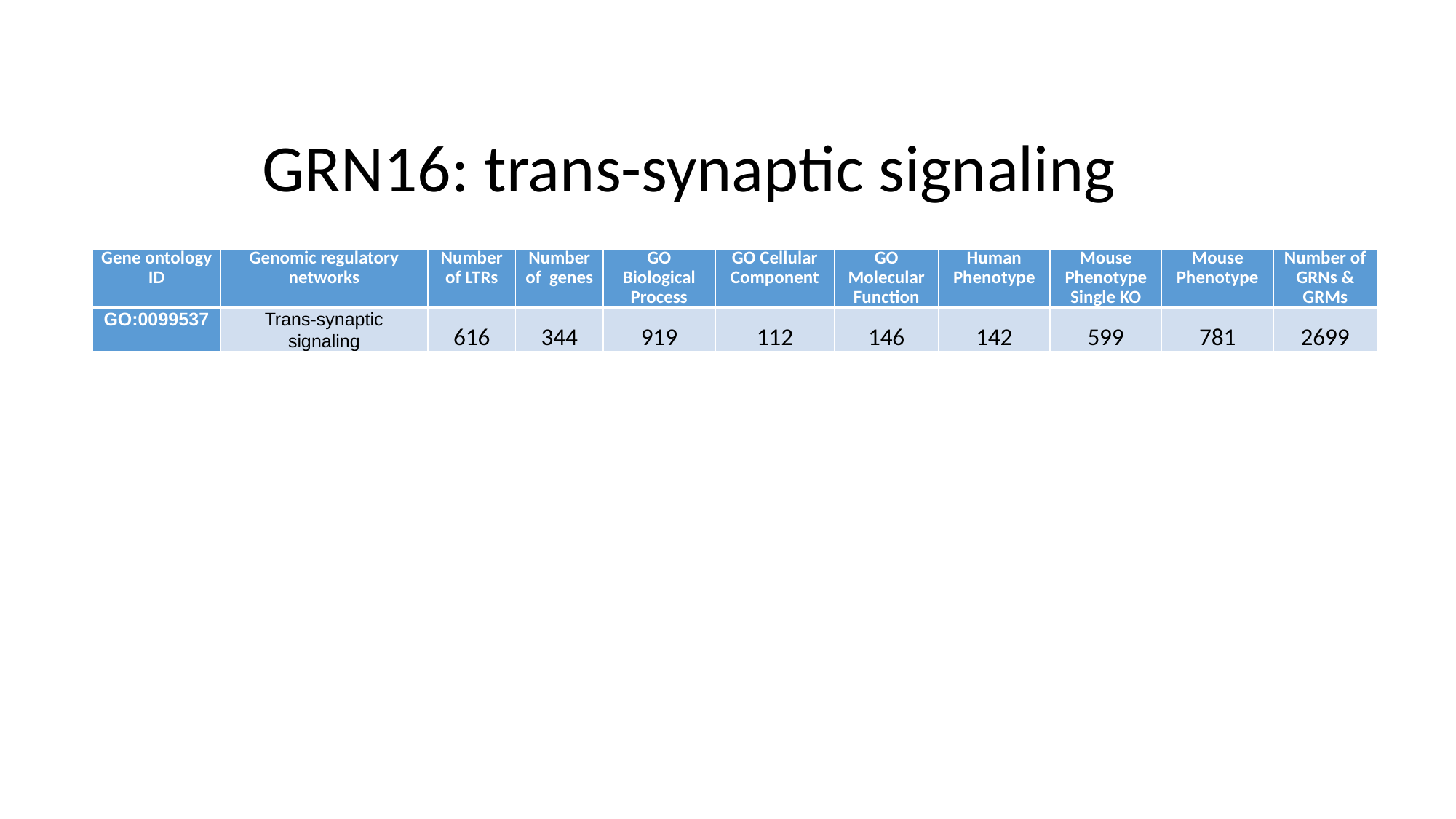

# GRN16: trans-synaptic signaling
| Gene ontology ID | Genomic regulatory networks | Number of LTRs | Number of genes | GO Biological Process | GO Cellular Component | GO Molecular Function | Human Phenotype | Mouse Phenotype Single KO | Mouse Phenotype | Number of GRNs & GRMs |
| --- | --- | --- | --- | --- | --- | --- | --- | --- | --- | --- |
| GO:0099537 | Trans-synaptic signaling | 616 | 344 | 919 | 112 | 146 | 142 | 599 | 781 | 2699 |